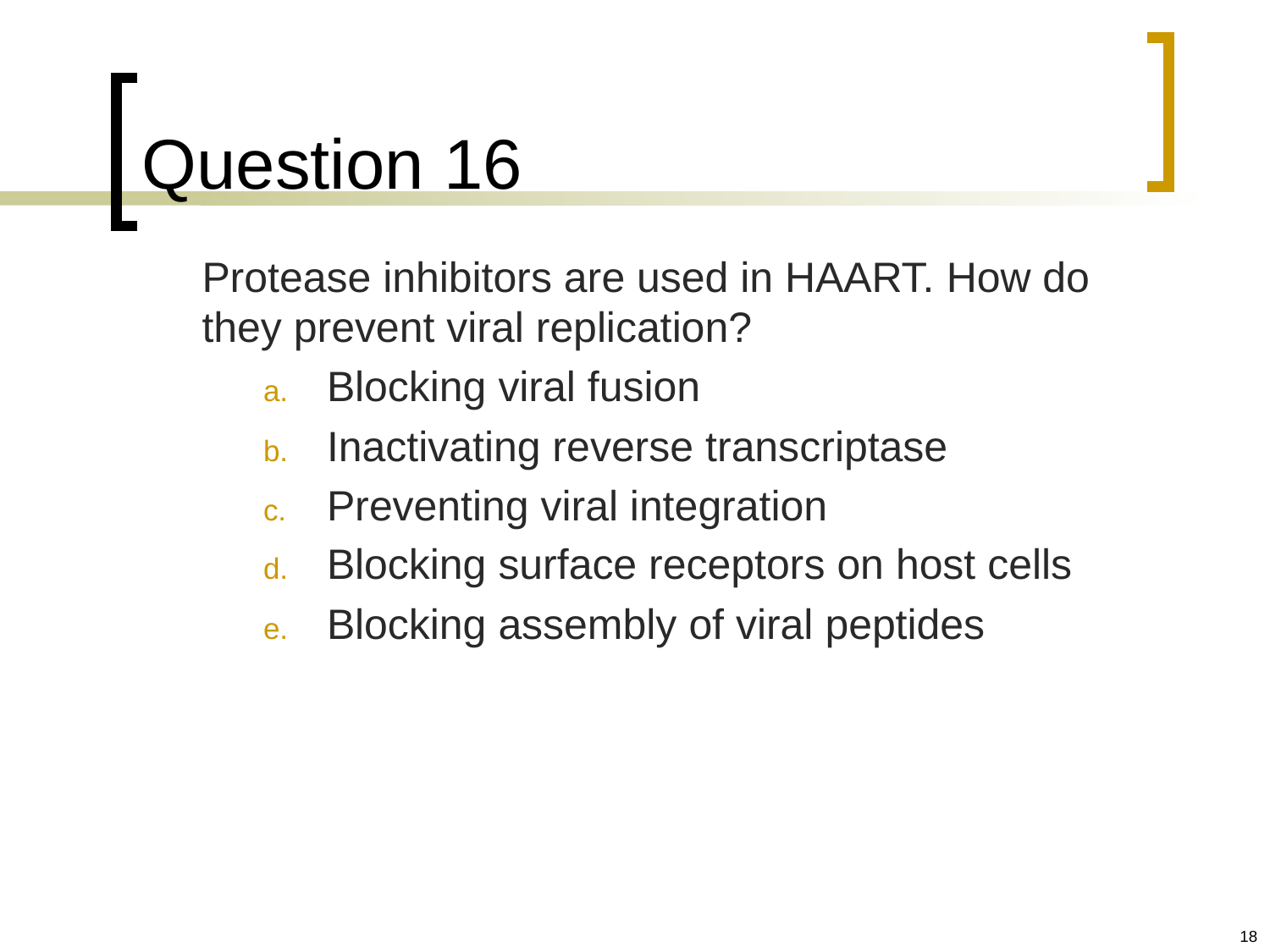

# Question 16
	Protease inhibitors are used in HAART. How do they prevent viral replication?
Blocking viral fusion
Inactivating reverse transcriptase
Preventing viral integration
Blocking surface receptors on host cells
Blocking assembly of viral peptides